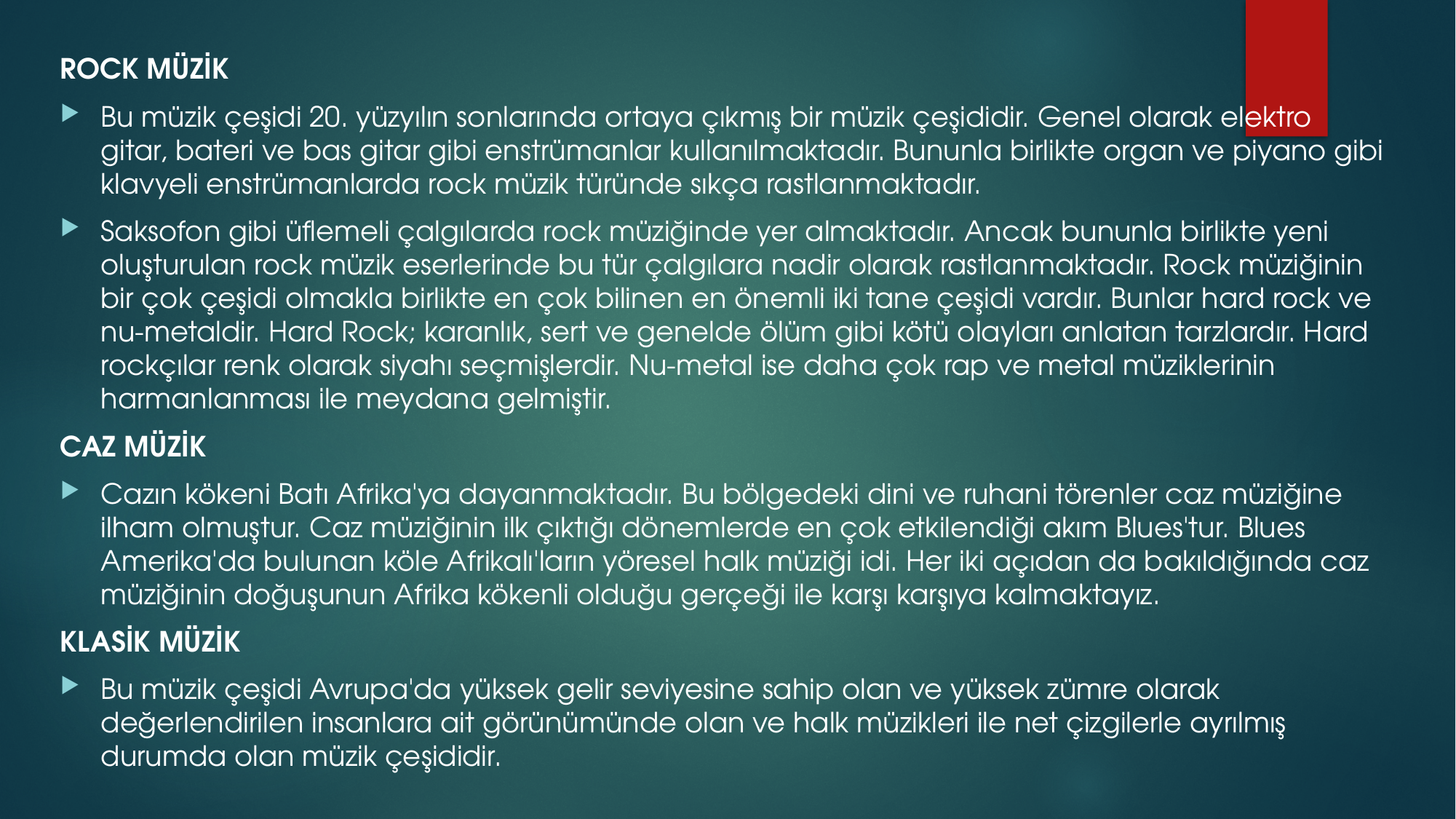

ROCK MÜZİK
Bu müzik çeşidi 20. yüzyılın sonlarında ortaya çıkmış bir müzik çeşididir. Genel olarak elektro gitar, bateri ve bas gitar gibi enstrümanlar kullanılmaktadır. Bununla birlikte organ ve piyano gibi klavyeli enstrümanlarda rock müzik türünde sıkça rastlanmaktadır.
Saksofon gibi üflemeli çalgılarda rock müziğinde yer almaktadır. Ancak bununla birlikte yeni oluşturulan rock müzik eserlerinde bu tür çalgılara nadir olarak rastlanmaktadır. Rock müziğinin bir çok çeşidi olmakla birlikte en çok bilinen en önemli iki tane çeşidi vardır. Bunlar hard rock ve nu-metaldir. Hard Rock; karanlık, sert ve genelde ölüm gibi kötü olayları anlatan tarzlardır. Hard rockçılar renk olarak siyahı seçmişlerdir. Nu-metal ise daha çok rap ve metal müziklerinin harmanlanması ile meydana gelmiştir.
CAZ MÜZİK
Cazın kökeni Batı Afrika'ya dayanmaktadır. Bu bölgedeki dini ve ruhani törenler caz müziğine ilham olmuştur. Caz müziğinin ilk çıktığı dönemlerde en çok etkilendiği akım Blues'tur. Blues Amerika'da bulunan köle Afrikalı'ların yöresel halk müziği idi. Her iki açıdan da bakıldığında caz müziğinin doğuşunun Afrika kökenli olduğu gerçeği ile karşı karşıya kalmaktayız.
KLASİK MÜZİK
Bu müzik çeşidi Avrupa'da yüksek gelir seviyesine sahip olan ve yüksek zümre olarak değerlendirilen insanlara ait görünümünde olan ve halk müzikleri ile net çizgilerle ayrılmış durumda olan müzik çeşididir.